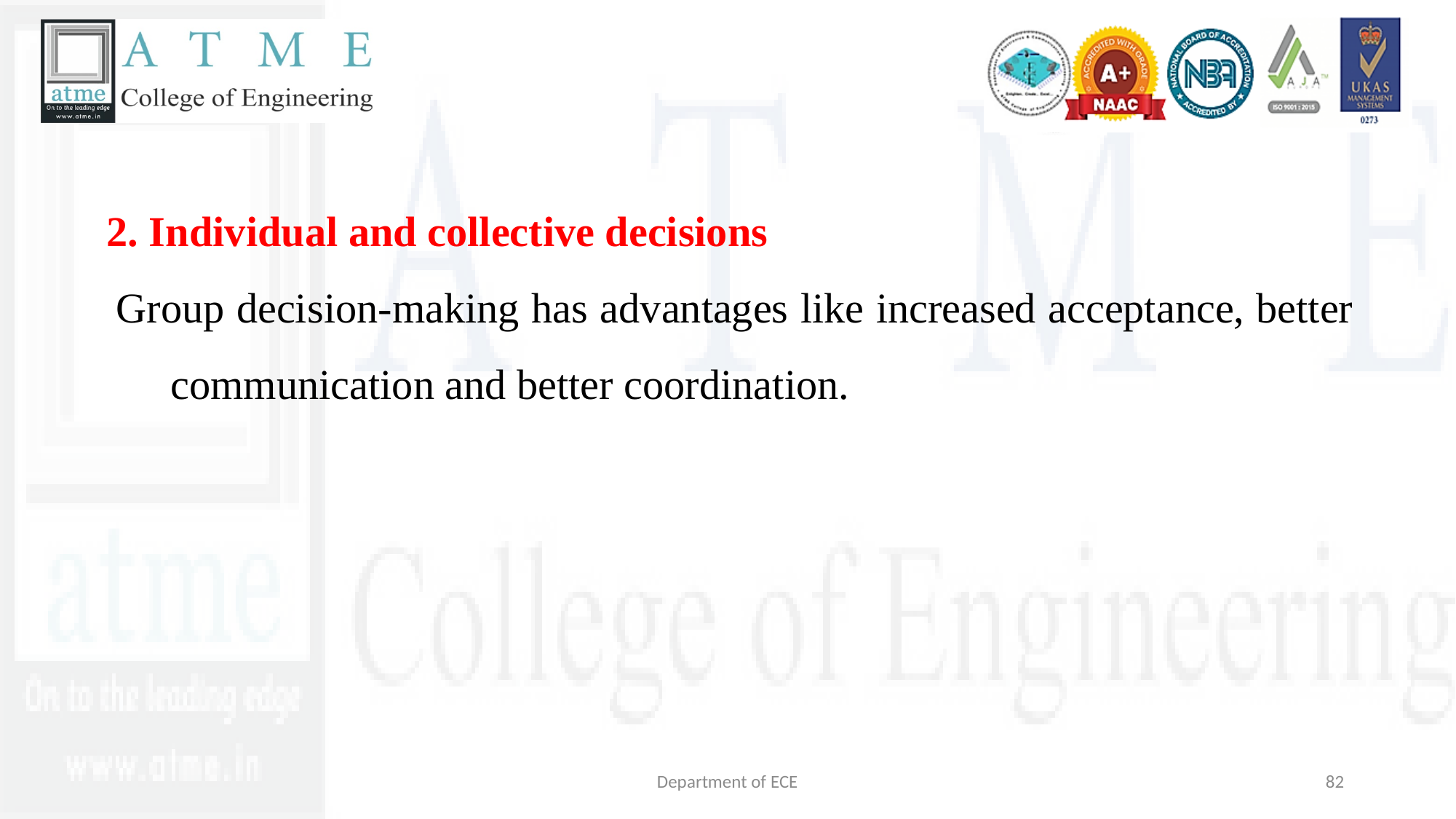

2. Individual and collective decisions
Group decision-making has advantages like increased acceptance, better communication and better coordination.

Department of ECE
82